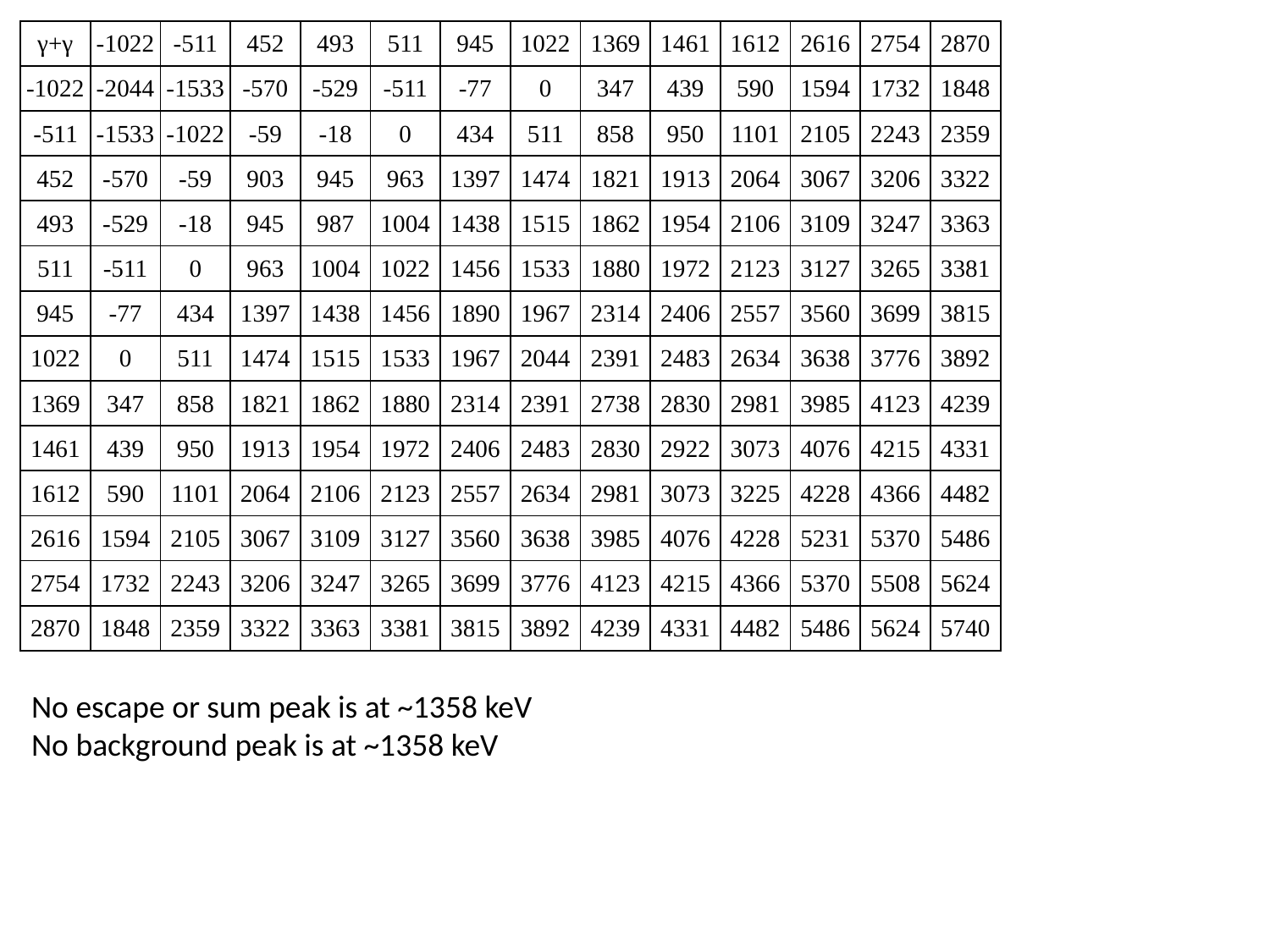

| γ+γ | -1022 | -511 | 452 | 493 | 511 | 945 | 1022 | 1369 | 1461 | 1612 | 2616 | 2754 | 2870 |
| --- | --- | --- | --- | --- | --- | --- | --- | --- | --- | --- | --- | --- | --- |
| -1022 | -2044 | -1533 | -570 | -529 | -511 | -77 | 0 | 347 | 439 | 590 | 1594 | 1732 | 1848 |
| -511 | -1533 | -1022 | -59 | -18 | 0 | 434 | 511 | 858 | 950 | 1101 | 2105 | 2243 | 2359 |
| 452 | -570 | -59 | 903 | 945 | 963 | 1397 | 1474 | 1821 | 1913 | 2064 | 3067 | 3206 | 3322 |
| 493 | -529 | -18 | 945 | 987 | 1004 | 1438 | 1515 | 1862 | 1954 | 2106 | 3109 | 3247 | 3363 |
| 511 | -511 | 0 | 963 | 1004 | 1022 | 1456 | 1533 | 1880 | 1972 | 2123 | 3127 | 3265 | 3381 |
| 945 | -77 | 434 | 1397 | 1438 | 1456 | 1890 | 1967 | 2314 | 2406 | 2557 | 3560 | 3699 | 3815 |
| 1022 | 0 | 511 | 1474 | 1515 | 1533 | 1967 | 2044 | 2391 | 2483 | 2634 | 3638 | 3776 | 3892 |
| 1369 | 347 | 858 | 1821 | 1862 | 1880 | 2314 | 2391 | 2738 | 2830 | 2981 | 3985 | 4123 | 4239 |
| 1461 | 439 | 950 | 1913 | 1954 | 1972 | 2406 | 2483 | 2830 | 2922 | 3073 | 4076 | 4215 | 4331 |
| 1612 | 590 | 1101 | 2064 | 2106 | 2123 | 2557 | 2634 | 2981 | 3073 | 3225 | 4228 | 4366 | 4482 |
| 2616 | 1594 | 2105 | 3067 | 3109 | 3127 | 3560 | 3638 | 3985 | 4076 | 4228 | 5231 | 5370 | 5486 |
| 2754 | 1732 | 2243 | 3206 | 3247 | 3265 | 3699 | 3776 | 4123 | 4215 | 4366 | 5370 | 5508 | 5624 |
| 2870 | 1848 | 2359 | 3322 | 3363 | 3381 | 3815 | 3892 | 4239 | 4331 | 4482 | 5486 | 5624 | 5740 |
No escape or sum peak is at ~1358 keV
No background peak is at ~1358 keV